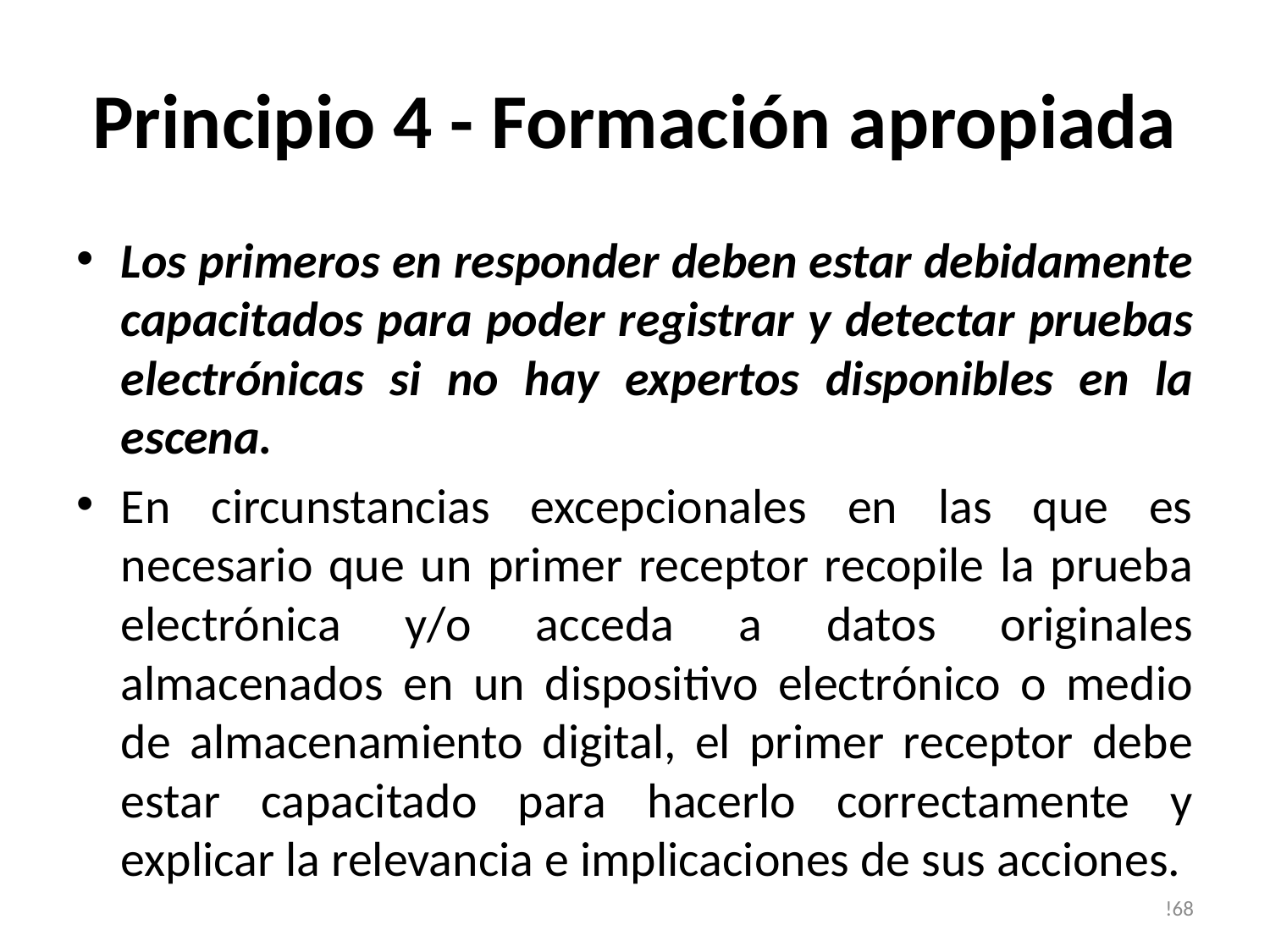

# Principio 4 - Formación apropiada
Los primeros en responder deben estar debidamente capacitados para poder registrar y detectar pruebas electrónicas si no hay expertos disponibles en la escena.
En circunstancias excepcionales en las que es necesario que un primer receptor recopile la prueba electrónica y/o acceda a datos originales almacenados en un dispositivo electrónico o medio de almacenamiento digital, el primer receptor debe estar capacitado para hacerlo correctamente y explicar la relevancia e implicaciones de sus acciones.

!68